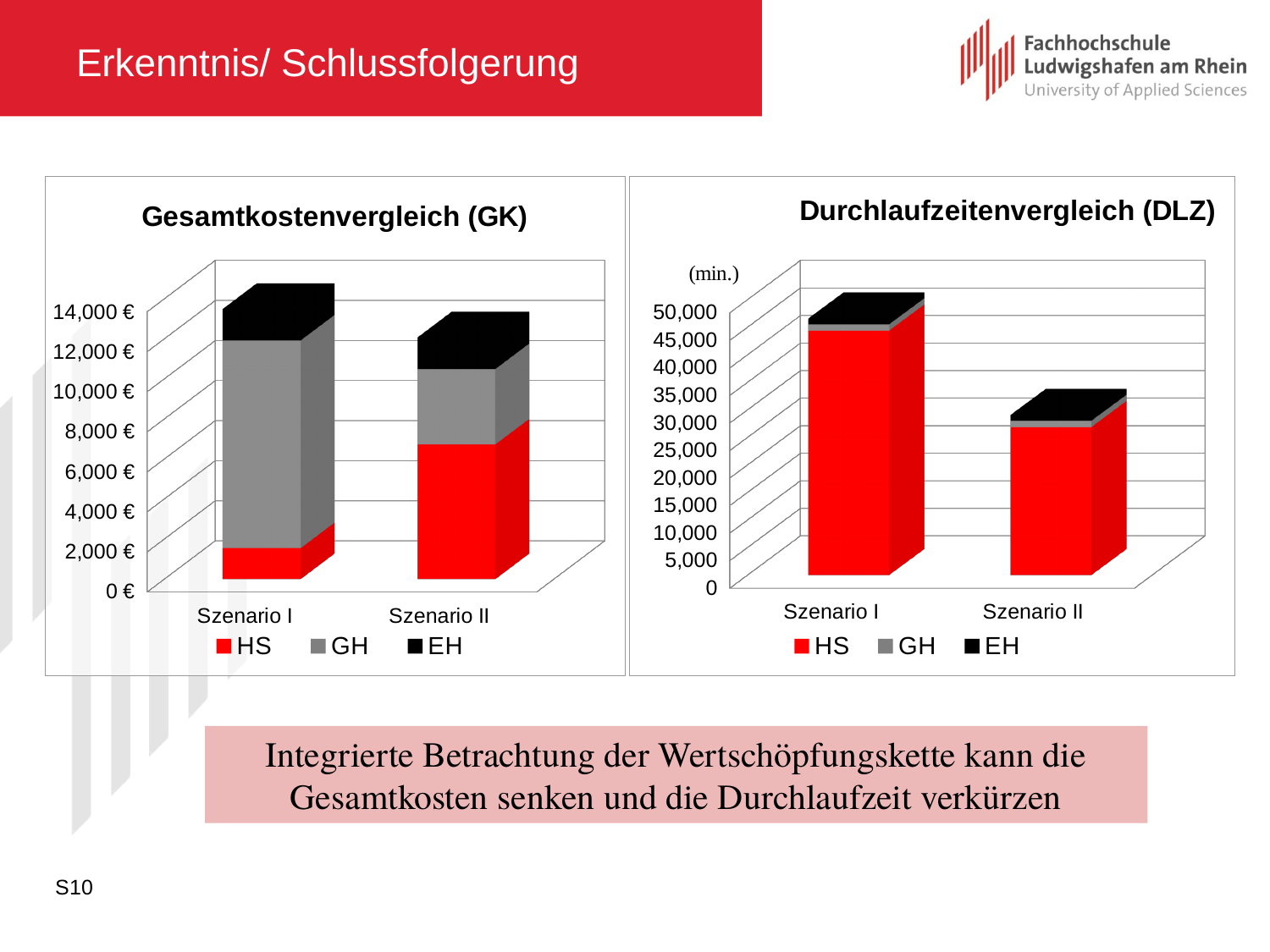

# Erkenntnis/ Schlussfolgerung

[unsupported chart]

[unsupported chart]

Integrierte Betrachtung der Wertschöpfungskette kann die Gesamtkosten senken und die Durchlaufzeit verkürzen
S10